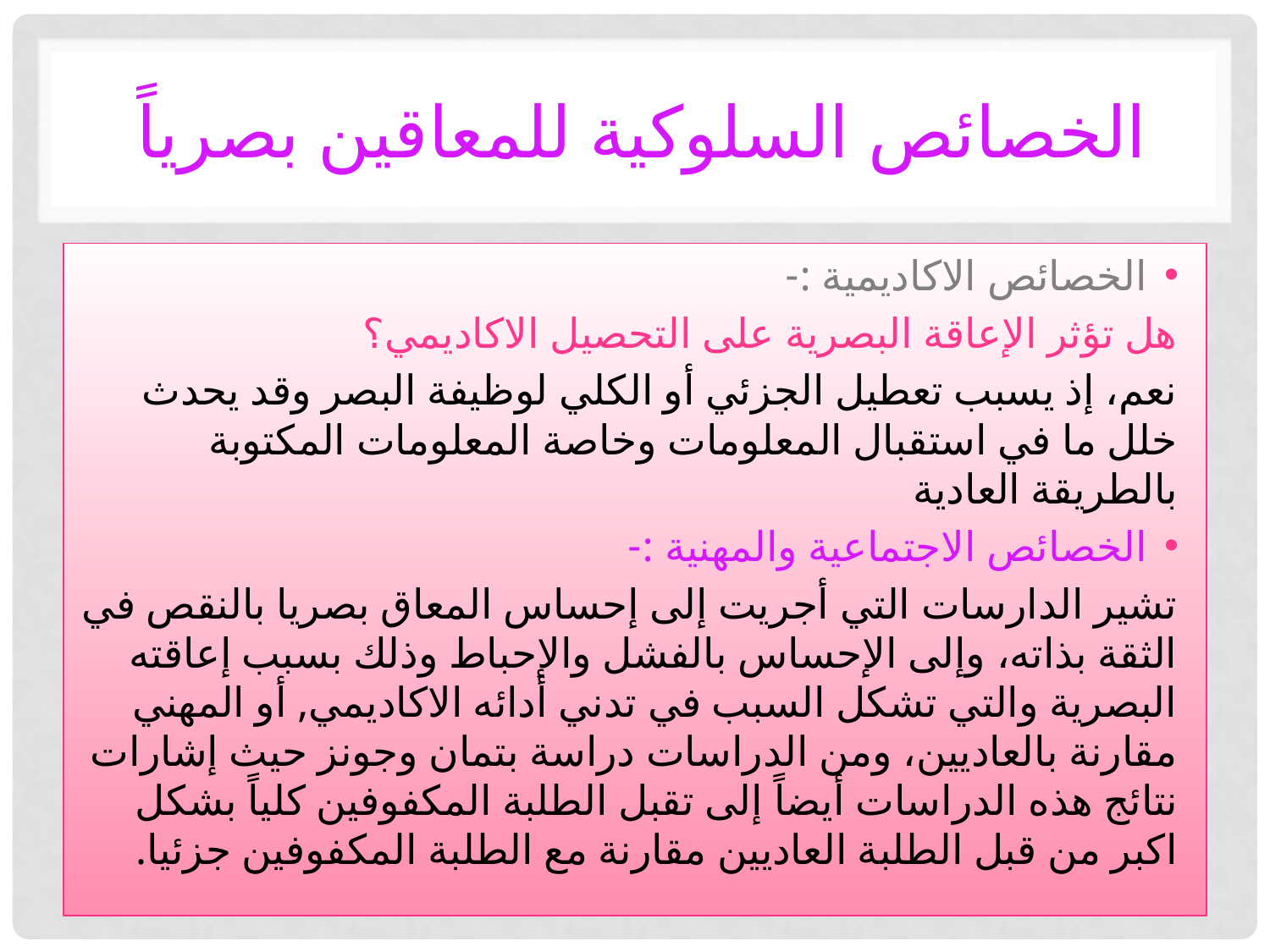

# الخصائص السلوكية للمعاقين بصرياً
الخصائص الاكاديمية :-
هل تؤثر الإعاقة البصرية على التحصيل الاكاديمي؟
نعم، إذ يسبب تعطيل الجزئي أو الكلي لوظيفة البصر وقد يحدث خلل ما في استقبال المعلومات وخاصة المعلومات المكتوبة بالطريقة العادية
الخصائص الاجتماعية والمهنية :-
تشير الدارسات التي أجريت إلى إحساس المعاق بصريا بالنقص في الثقة بذاته، وإلى الإحساس بالفشل والإحباط وذلك بسبب إعاقته البصرية والتي تشكل السبب في تدني أدائه الاكاديمي, أو المهني مقارنة بالعاديين، ومن الدراسات دراسة بتمان وجونز حيث إشارات نتائج هذه الدراسات أيضاً إلى تقبل الطلبة المكفوفين كلياً بشكل اكبر من قبل الطلبة العاديين مقارنة مع الطلبة المكفوفين جزئيا.